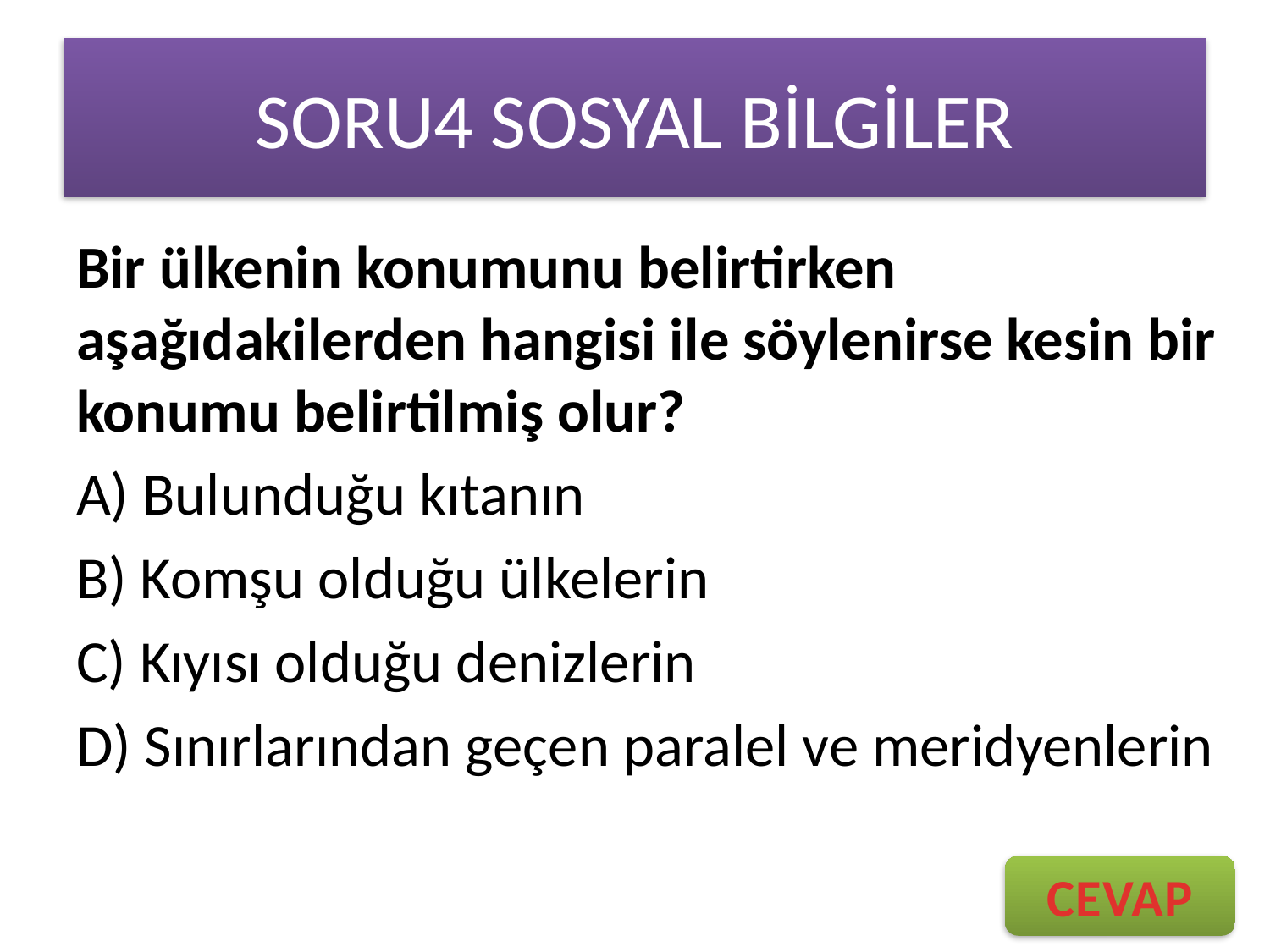

# SORU4 SOSYAL BİLGİLER
Bir ülkenin konumunu belirtirken aşağıdakilerden hangisi ile söylenirse kesin bir konumu belirtilmiş olur?
A) Bulunduğu kıtanın
B) Komşu olduğu ülkelerin
C) Kıyısı olduğu denizlerin
D) Sınırlarından geçen paralel ve meridyenlerin

CEVAP